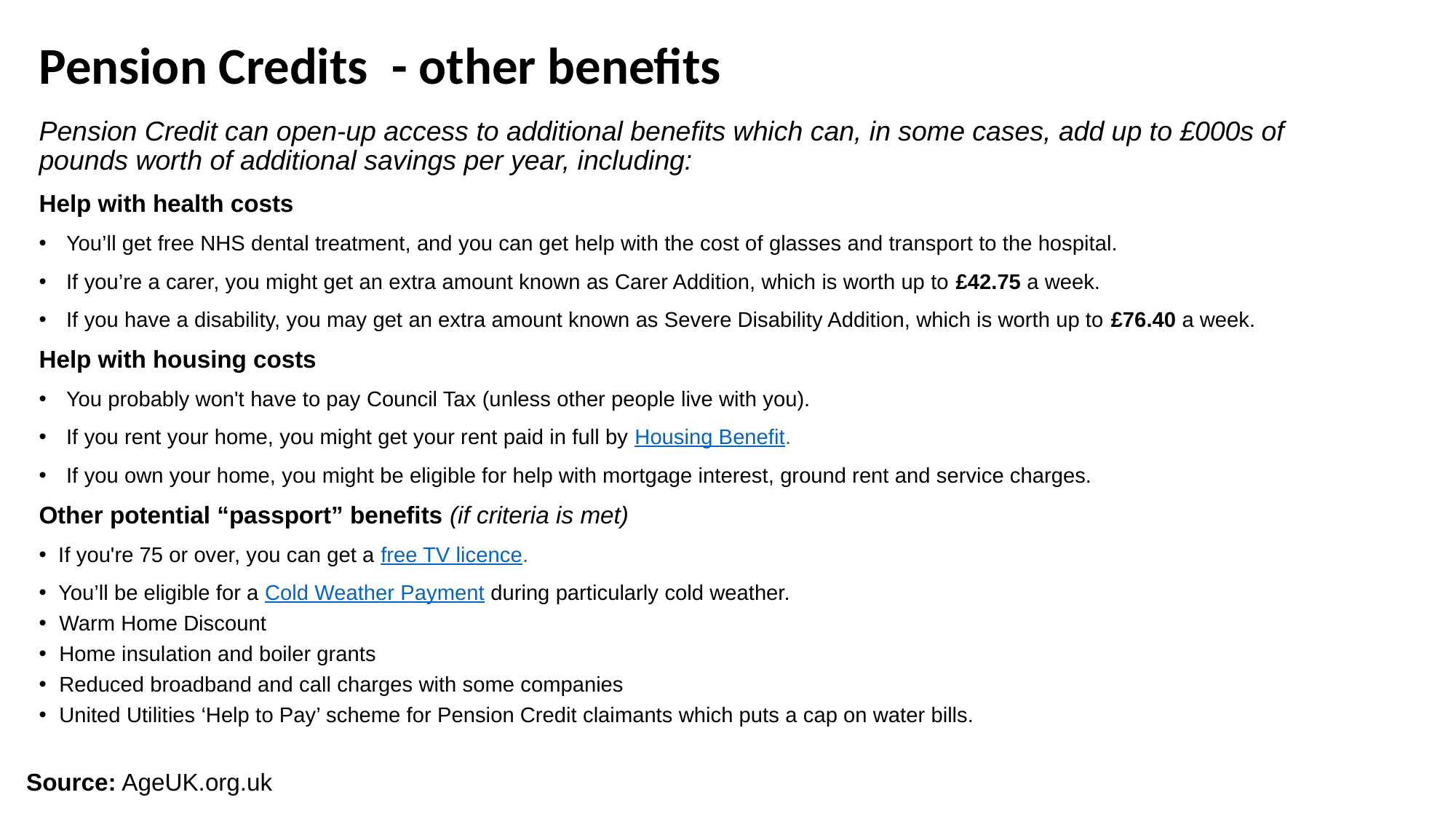

# Pension Credits  - other benefits

Pension Credit can open-up access to additional benefits which can, in some cases, add up to £000s of pounds worth of additional savings per year, including:
Help with health costs
You’ll get free NHS dental treatment, and you can get help with the cost of glasses and transport to the hospital.
If you’re a carer, you might get an extra amount known as Carer Addition, which is worth up to £42.75 a week.
If you have a disability, you may get an extra amount known as Severe Disability Addition, which is worth up to £76.40 a week.
Help with housing costs
You probably won't have to pay Council Tax (unless other people live with you).
If you rent your home, you might get your rent paid in full by Housing Benefit.
If you own your home, you might be eligible for help with mortgage interest, ground rent and service charges.
Other potential “passport” benefits (if criteria is met)
  If you're 75 or over, you can get a free TV licence.
  You’ll be eligible for a Cold Weather Payment during particularly cold weather.
Warm Home Discount
Home insulation and boiler grants
Reduced broadband and call charges with some companies
United Utilities ‘Help to Pay’ scheme for Pension Credit claimants which puts a cap on water bills.

Source: AgeUK.org.uk